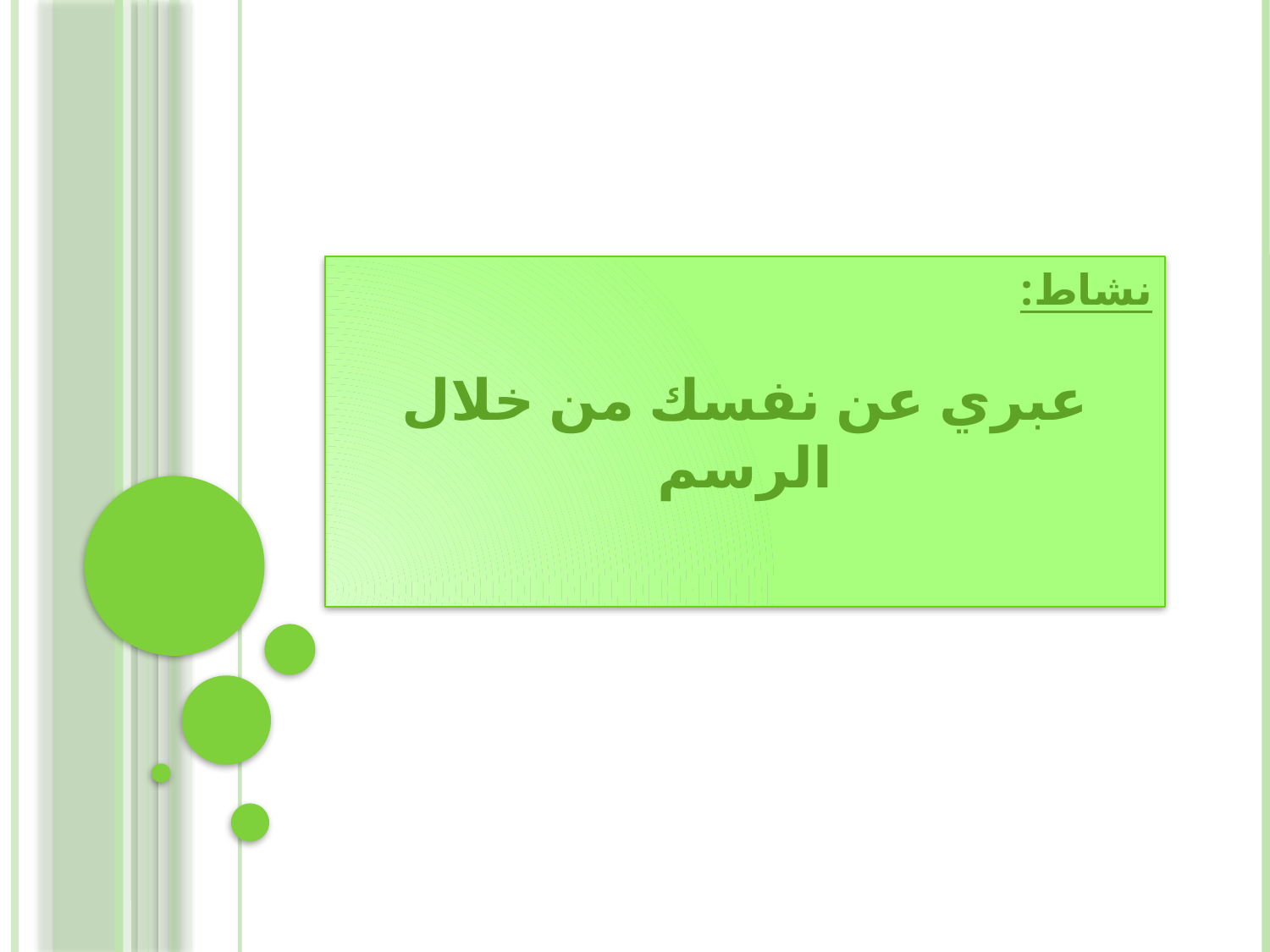

نشاط:

عبري عن نفسك من خلال الرسم